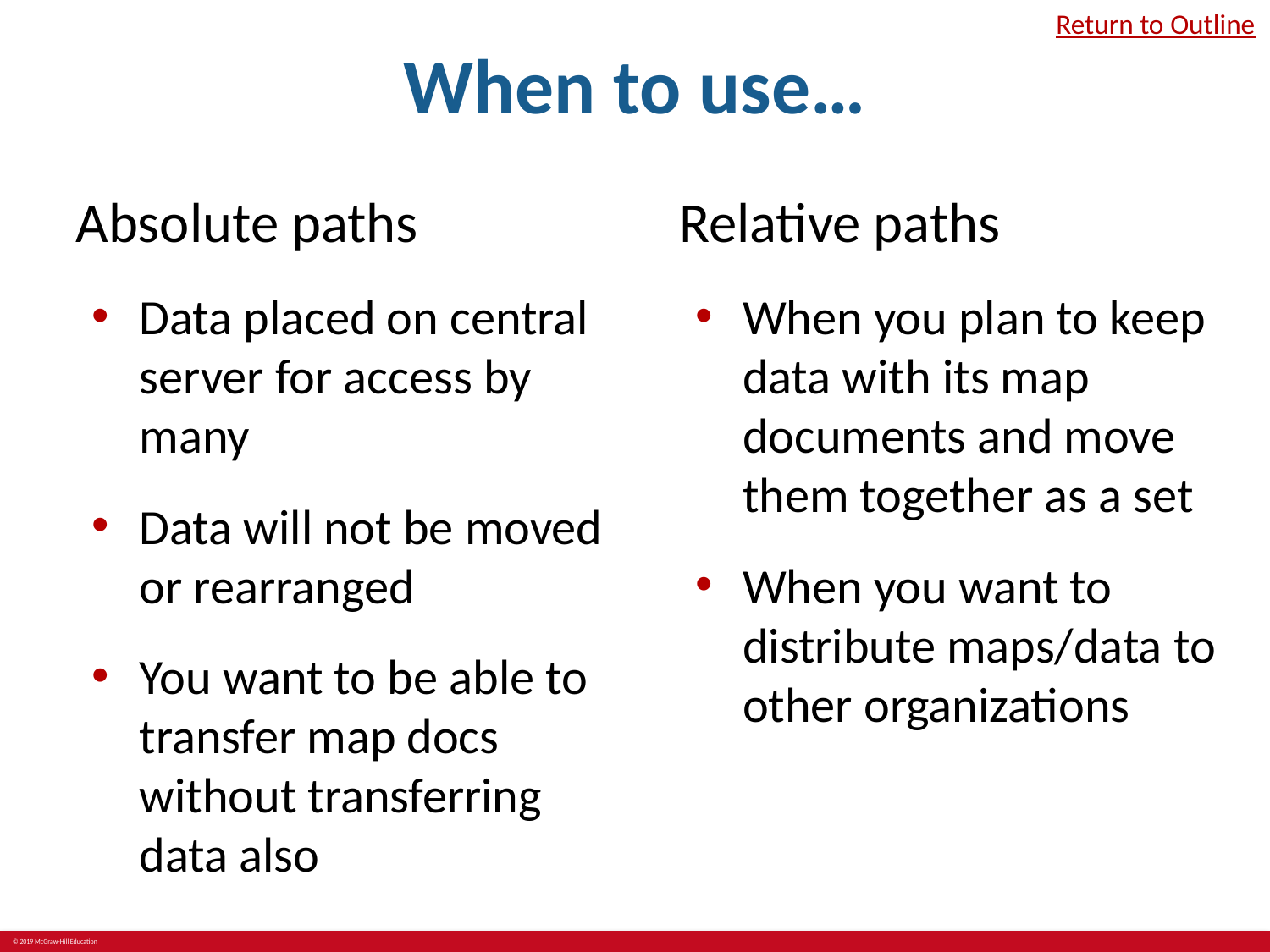

# When to use…
Return to Outline
Absolute paths
Data placed on central server for access by many
Data will not be moved or rearranged
You want to be able to transfer map docs without transferring data also
Relative paths
When you plan to keep data with its map documents and move them together as a set
When you want to distribute maps/data to other organizations